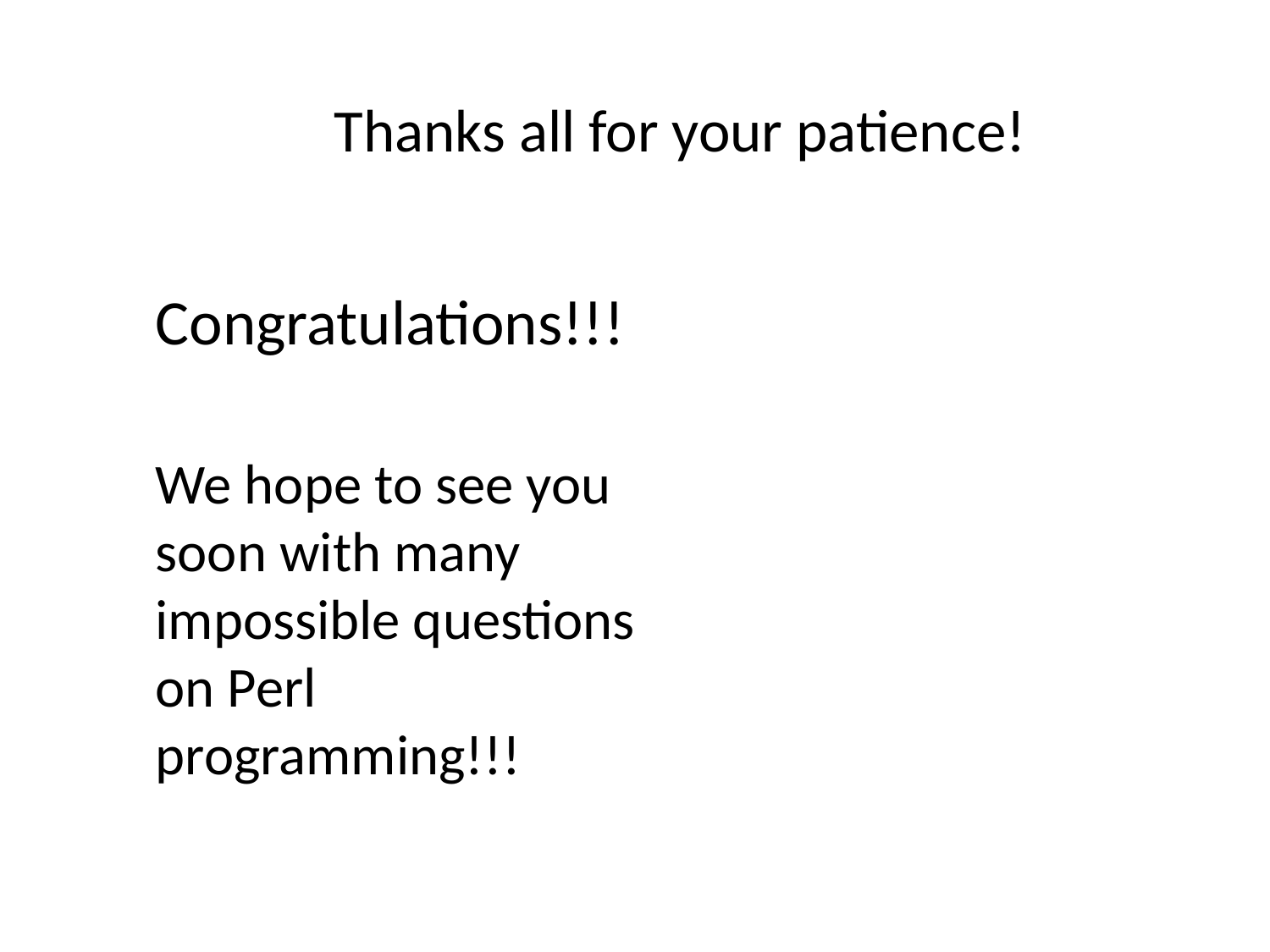

# Thanks all for your patience!
	Congratulations!!!

	We hope to see you soon with many impossible questions on Perl programming!!!